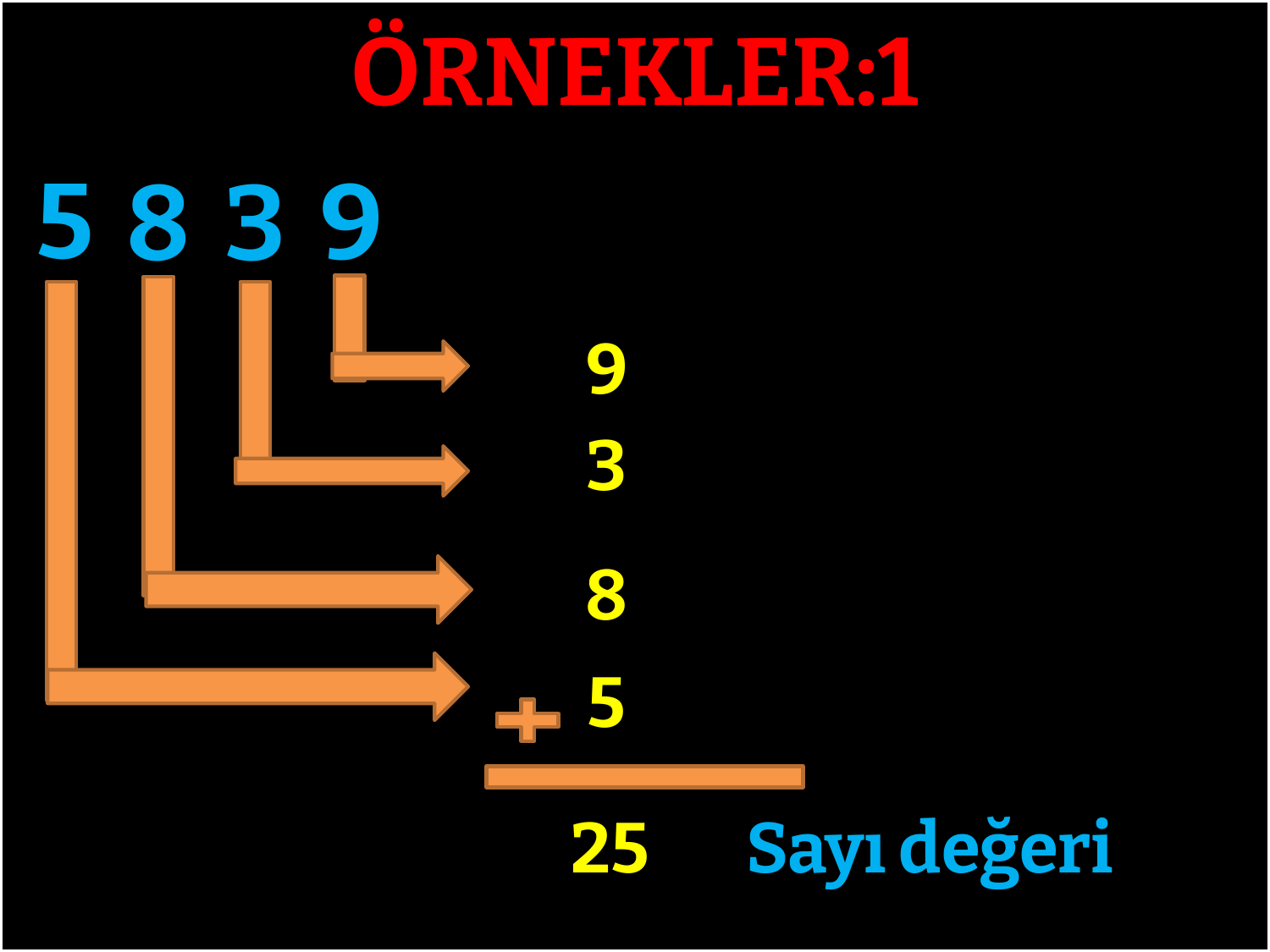

ÖRNEKLER:1
5
9
8
3

#
9

3

8

5

25
Sayı değeri